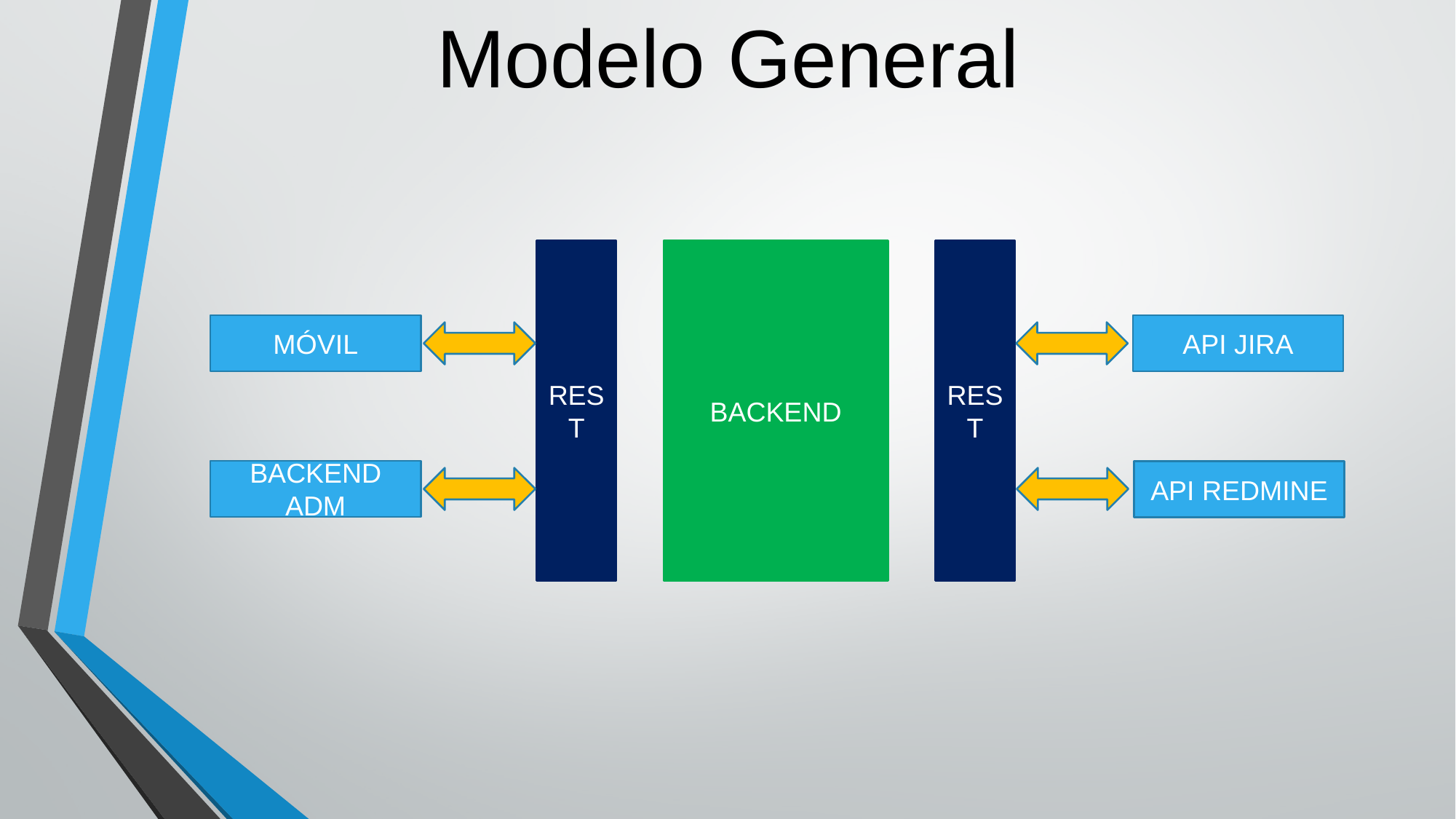

Modelo General
REST
REST
BACKEND
MÓVIL
API JIRA

BACKEND ADM
API REDMINE